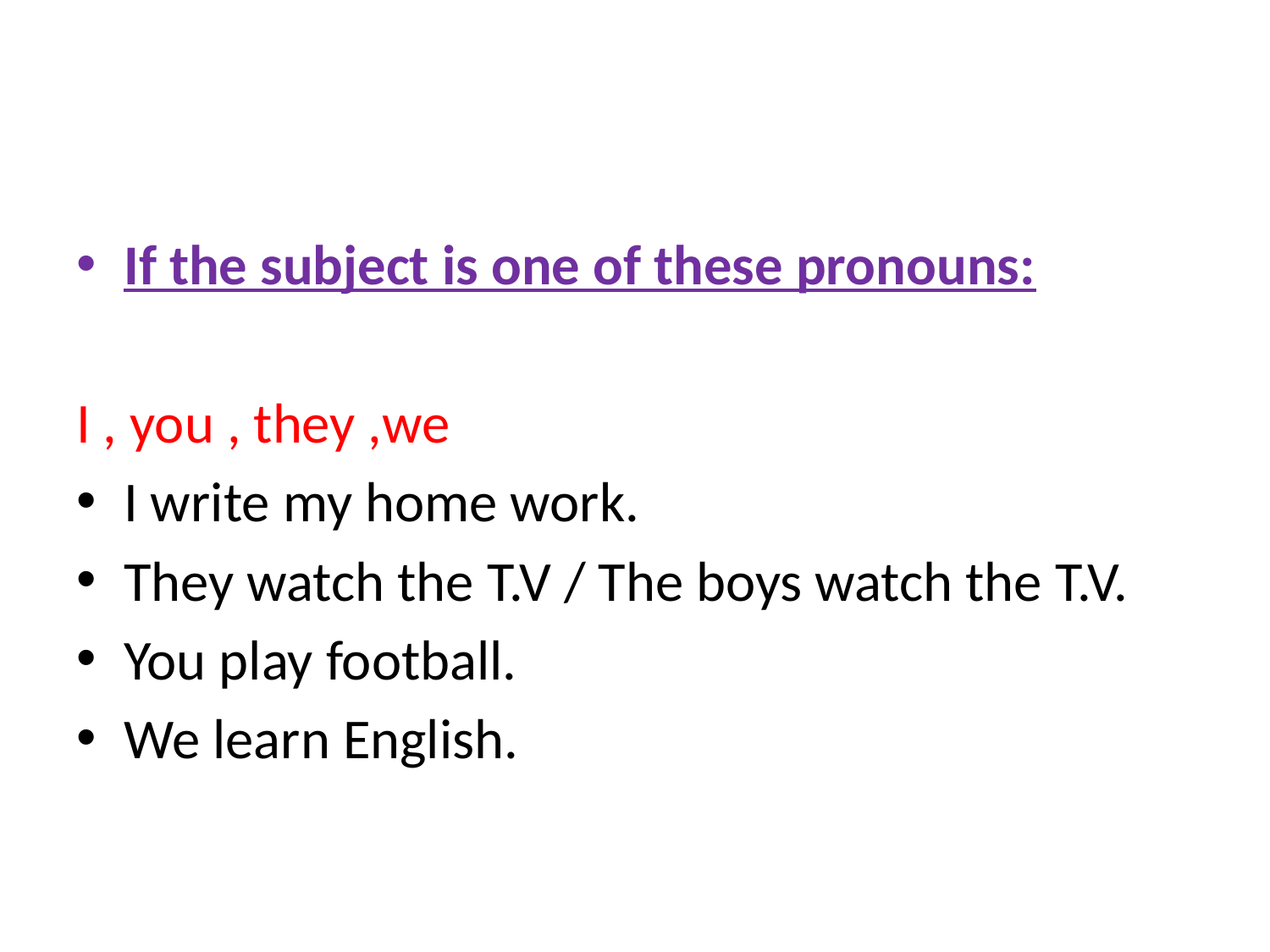

#
If the subject is one of these pronouns:

I , you , they ,we
I write my home work.
They watch the T.V / The boys watch the T.V.
You play football.
We learn English.